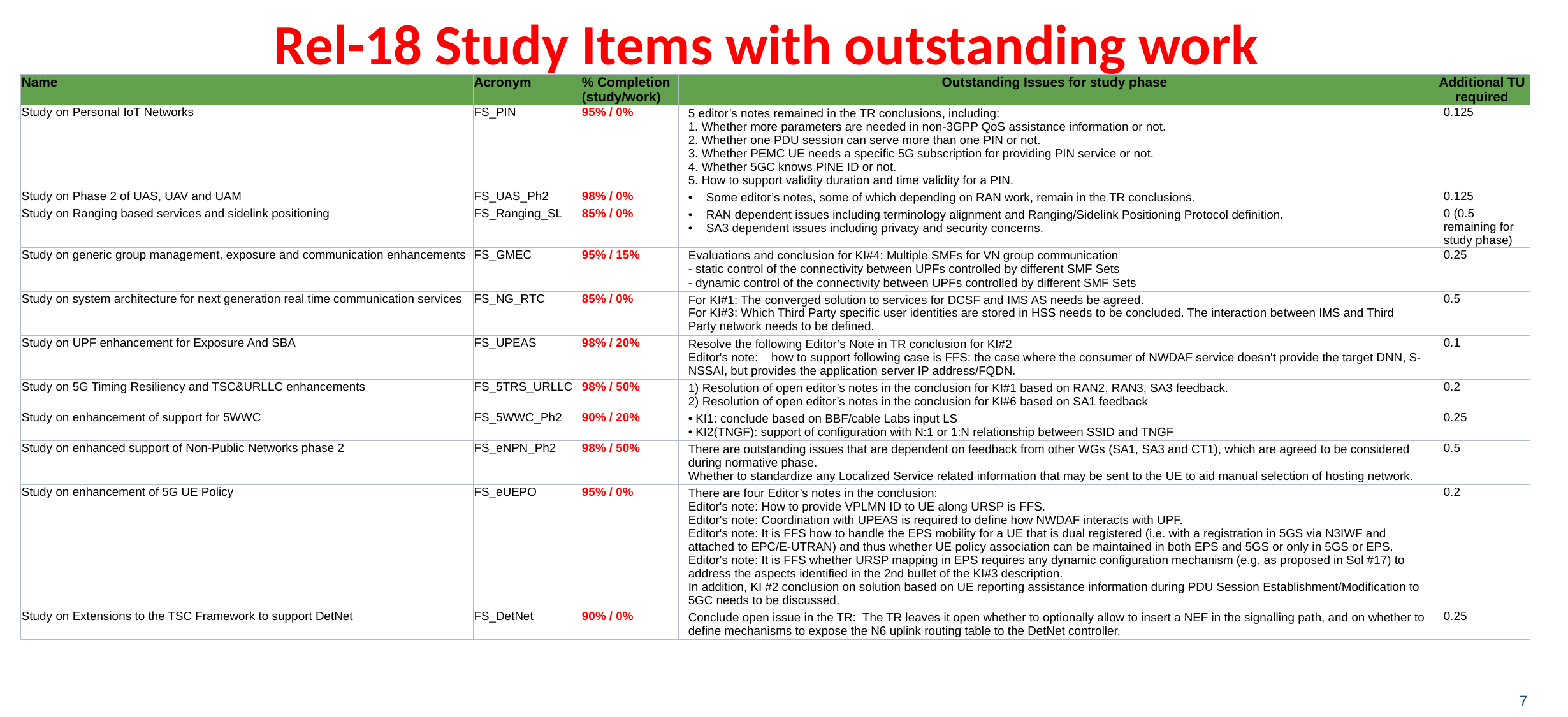

# Rel-18 Study Items with outstanding work
| Name | Acronym | % Completion (study/work) | Outstanding Issues for study phase | Additional TU required |
| --- | --- | --- | --- | --- |
| Study on Personal IoT Networks | FS\_PIN | 95% / 0% | 5 editor’s notes remained in the TR conclusions, including: 1. Whether more parameters are needed in non-3GPP QoS assistance information or not. 2. Whether one PDU session can serve more than one PIN or not. 3. Whether PEMC UE needs a specific 5G subscription for providing PIN service or not. 4. Whether 5GC knows PINE ID or not. 5. How to support validity duration and time validity for a PIN. | 0.125 |
| Study on Phase 2 of UAS, UAV and UAM | FS\_UAS\_Ph2 | 98% / 0% | Some editor’s notes, some of which depending on RAN work, remain in the TR conclusions. | 0.125 |
| Study on Ranging based services and sidelink positioning | FS\_Ranging\_SL | 85% / 0% | RAN dependent issues including terminology alignment and Ranging/Sidelink Positioning Protocol definition. SA3 dependent issues including privacy and security concerns. | 0 (0.5 remaining for study phase) |
| Study on generic group management, exposure and communication enhancements | FS\_GMEC | 95% / 15% | Evaluations and conclusion for KI#4: Multiple SMFs for VN group communication - static control of the connectivity between UPFs controlled by different SMF Sets - dynamic control of the connectivity between UPFs controlled by different SMF Sets | 0.25 |
| Study on system architecture for next generation real time communication services | FS\_NG\_RTC | 85% / 0% | For KI#1: The converged solution to services for DCSF and IMS AS needs be agreed. For KI#3: Which Third Party specific user identities are stored in HSS needs to be concluded. The interaction between IMS and Third Party network needs to be defined. | 0.5 |
| Study on UPF enhancement for Exposure And SBA | FS\_UPEAS | 98% / 20% | Resolve the following Editor’s Note in TR conclusion for KI#2 Editor's note: how to support following case is FFS: the case where the consumer of NWDAF service doesn't provide the target DNN, S-NSSAI, but provides the application server IP address/FQDN. | 0.1 |
| Study on 5G Timing Resiliency and TSC&URLLC enhancements | FS\_5TRS\_URLLC | 98% / 50% | 1) Resolution of open editor’s notes in the conclusion for KI#1 based on RAN2, RAN3, SA3 feedback. 2) Resolution of open editor’s notes in the conclusion for KI#6 based on SA1 feedback | 0.2 |
| Study on enhancement of support for 5WWC | FS\_5WWC\_Ph2 | 90% / 20% | • KI1: conclude based on BBF/cable Labs input LS • KI2(TNGF): support of configuration with N:1 or 1:N relationship between SSID and TNGF | 0.25 |
| Study on enhanced support of Non-Public Networks phase 2 | FS\_eNPN\_Ph2 | 98% / 50% | There are outstanding issues that are dependent on feedback from other WGs (SA1, SA3 and CT1), which are agreed to be considered during normative phase. Whether to standardize any Localized Service related information that may be sent to the UE to aid manual selection of hosting network. | 0.5 |
| Study on enhancement of 5G UE Policy | FS\_eUEPO | 95% / 0% | There are four Editor’s notes in the conclusion: Editor's note: How to provide VPLMN ID to UE along URSP is FFS. Editor's note: Coordination with UPEAS is required to define how NWDAF interacts with UPF. Editor's note: It is FFS how to handle the EPS mobility for a UE that is dual registered (i.e. with a registration in 5GS via N3IWF and attached to EPC/E-UTRAN) and thus whether UE policy association can be maintained in both EPS and 5GS or only in 5GS or EPS. Editor's note: It is FFS whether URSP mapping in EPS requires any dynamic configuration mechanism (e.g. as proposed in Sol #17) to address the aspects identified in the 2nd bullet of the KI#3 description. In addition, KI #2 conclusion on solution based on UE reporting assistance information during PDU Session Establishment/Modification to 5GC needs to be discussed. | 0.2 |
| Study on Extensions to the TSC Framework to support DetNet | FS\_DetNet | 90% / 0% | Conclude open issue in the TR: The TR leaves it open whether to optionally allow to insert a NEF in the signalling path, and on whether to define mechanisms to expose the N6 uplink routing table to the DetNet controller. | 0.25 |